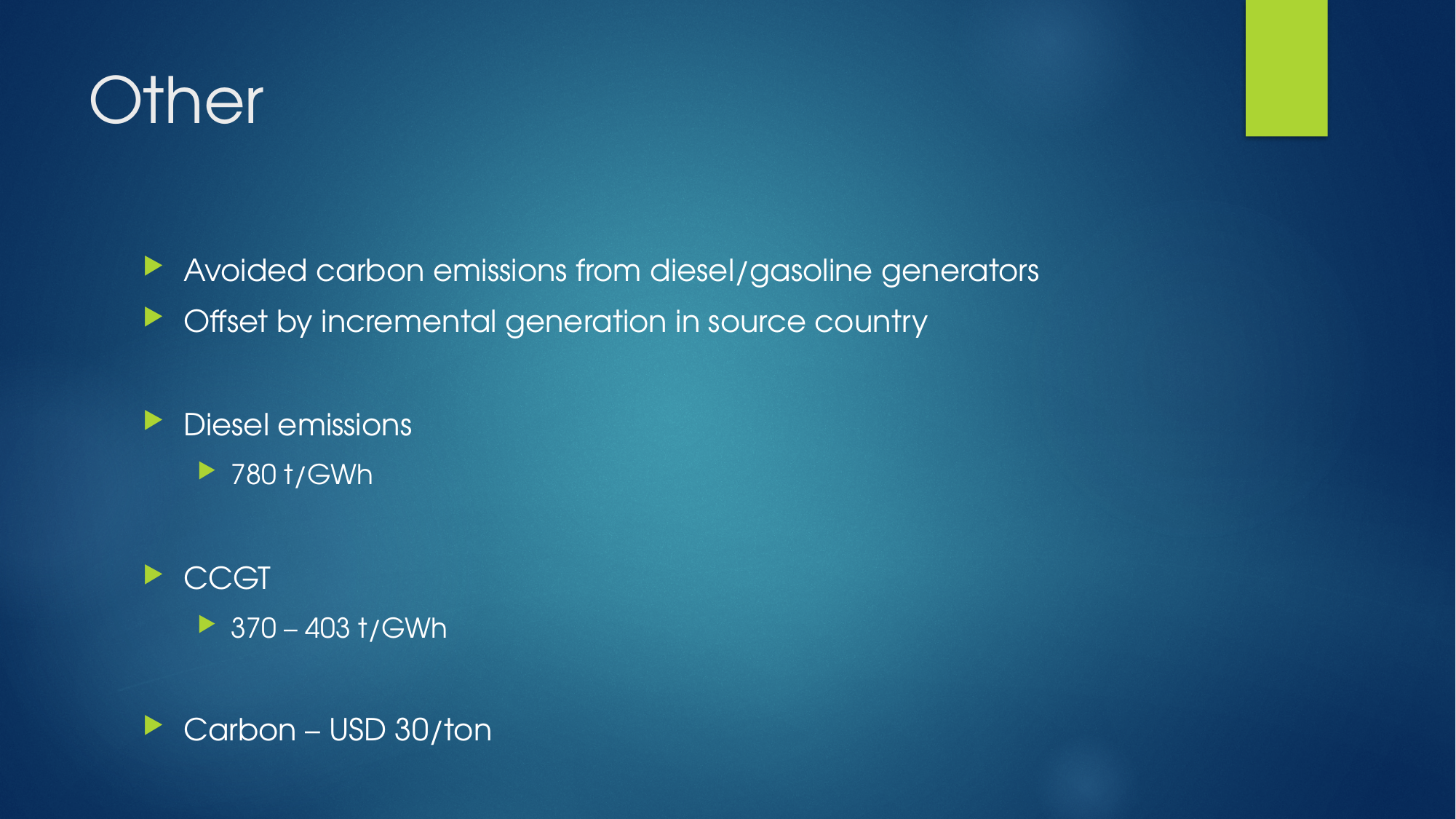

# Other
Avoided carbon emissions from diesel/gasoline generators
Offset by incremental generation in source country

Diesel emissions
780 t/GWh

CCGT
370 – 403 t/GWh

Carbon – USD 30/ton